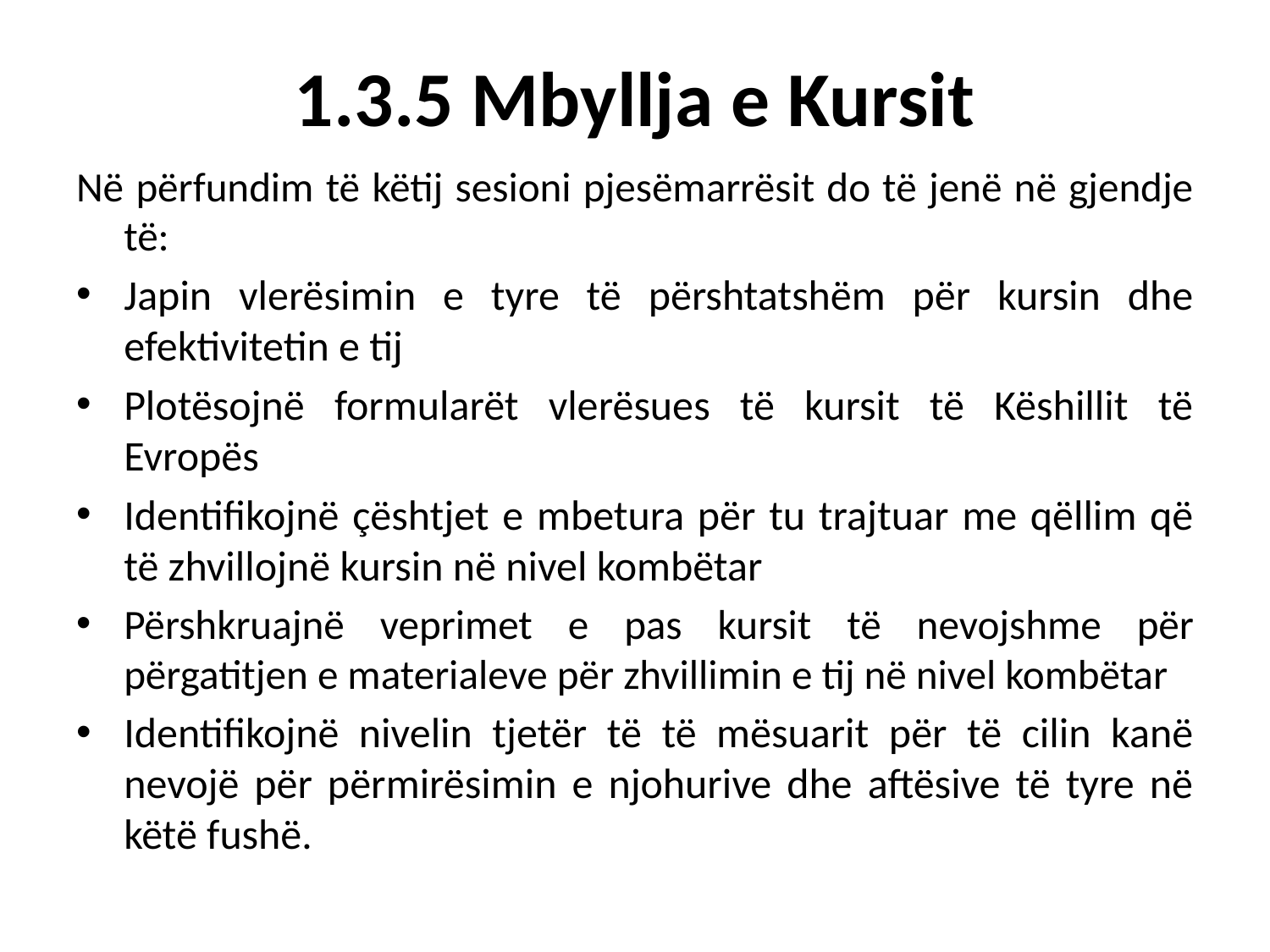

# 1.3.5 Mbyllja e Kursit
Në përfundim të këtij sesioni pjesëmarrësit do të jenë në gjendje të:
Japin vlerësimin e tyre të përshtatshëm për kursin dhe efektivitetin e tij
Plotësojnë formularët vlerësues të kursit të Këshillit të Evropës
Identifikojnë çështjet e mbetura për tu trajtuar me qëllim që të zhvillojnë kursin në nivel kombëtar
Përshkruajnë veprimet e pas kursit të nevojshme për përgatitjen e materialeve për zhvillimin e tij në nivel kombëtar
Identifikojnë nivelin tjetër të të mësuarit për të cilin kanë nevojë për përmirësimin e njohurive dhe aftësive të tyre në këtë fushë.